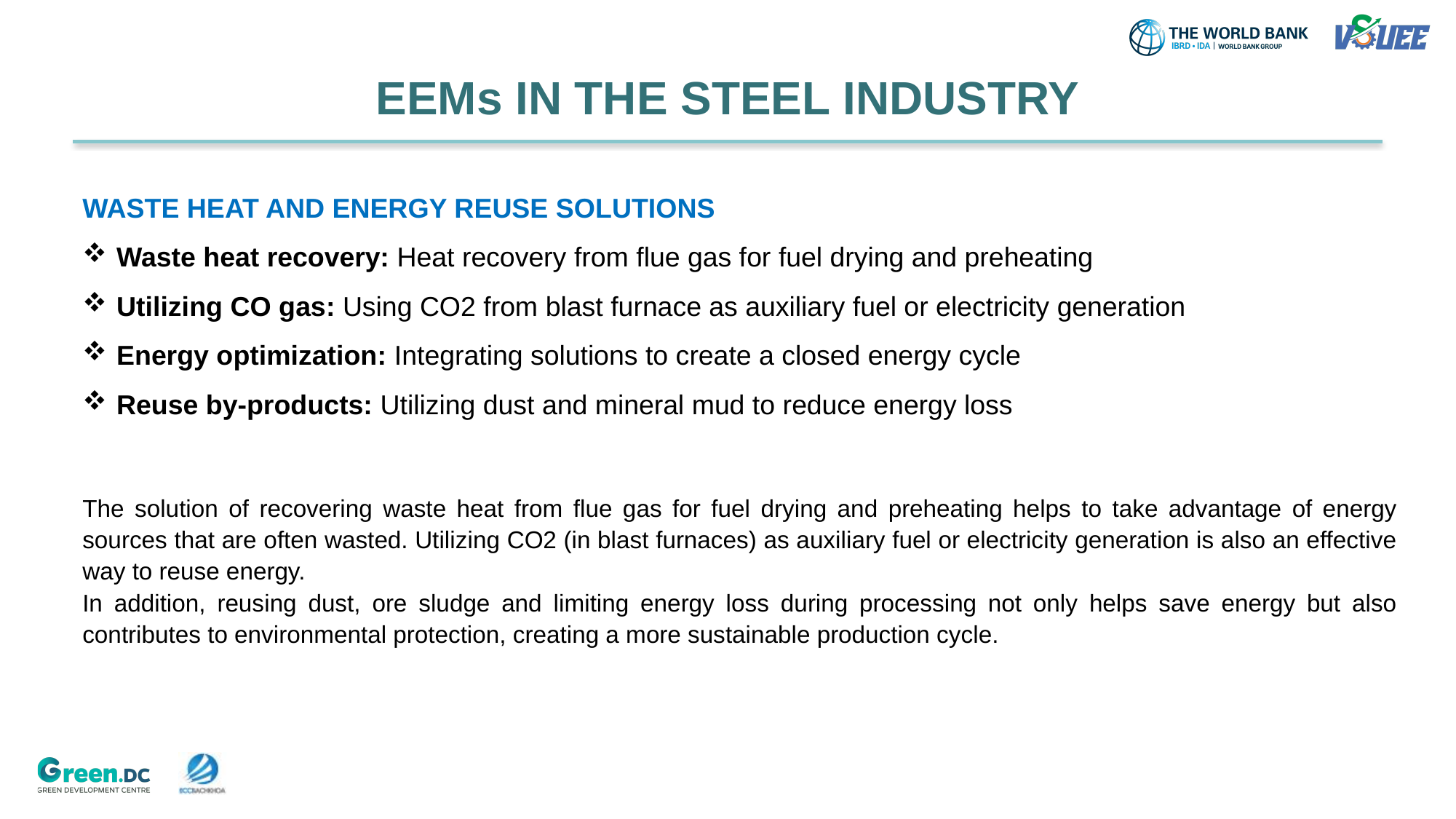

EEMs IN THE STEEL INDUSTRY
WASTE HEAT AND ENERGY REUSE SOLUTIONS
Waste heat recovery: Heat recovery from flue gas for fuel drying and preheating
Utilizing CO gas: Using CO2 from blast furnace as auxiliary fuel or electricity generation
Energy optimization: Integrating solutions to create a closed energy cycle
Reuse by-products: Utilizing dust and mineral mud to reduce energy loss

The solution of recovering waste heat from flue gas for fuel drying and preheating helps to take advantage of energy sources that are often wasted. Utilizing CO2 (in blast furnaces) as auxiliary fuel or electricity generation is also an effective way to reuse energy.
In addition, reusing dust, ore sludge and limiting energy loss during processing not only helps save energy but also contributes to environmental protection, creating a more sustainable production cycle.